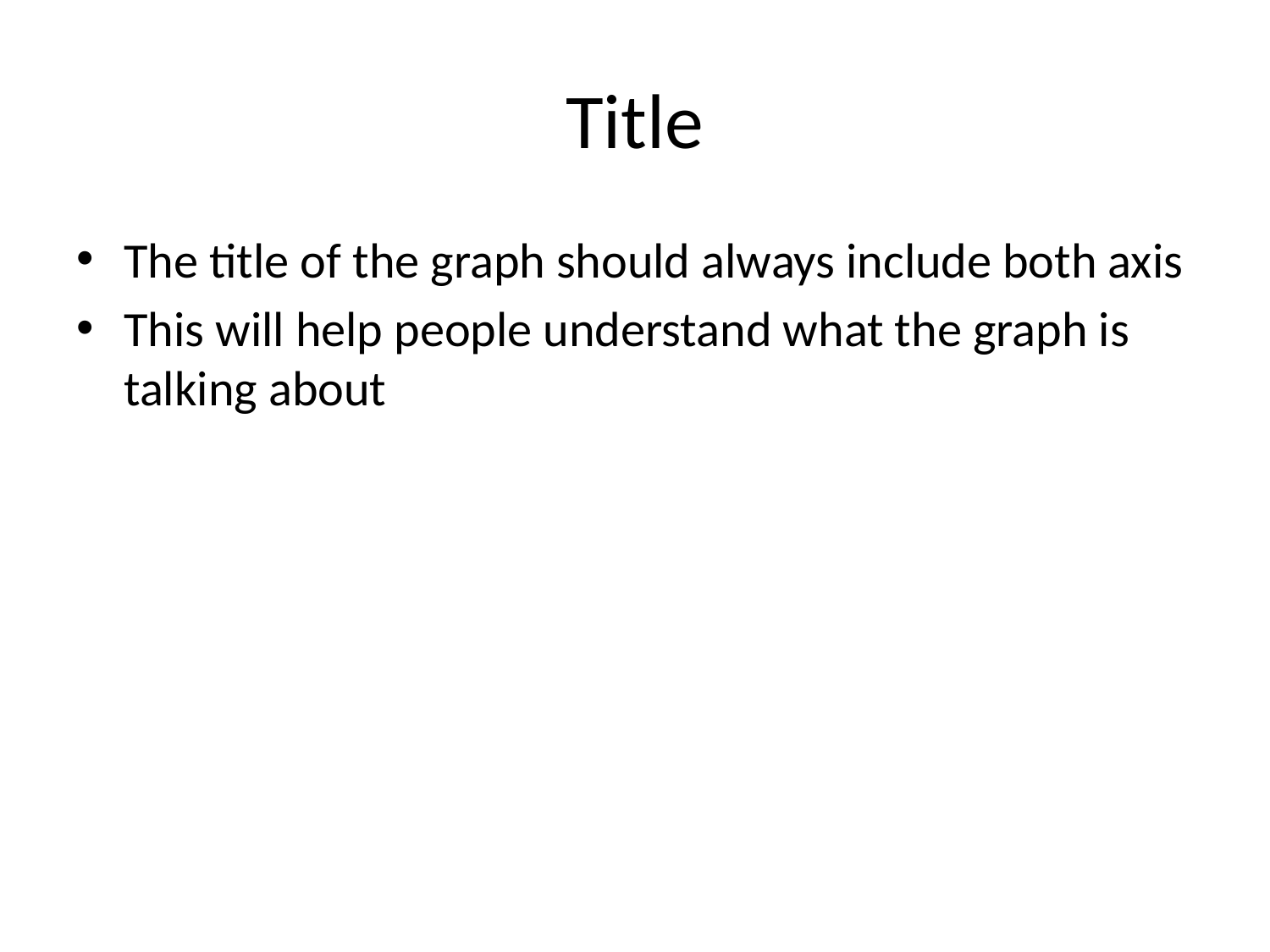

# Title
The title of the graph should always include both axis
This will help people understand what the graph is talking about